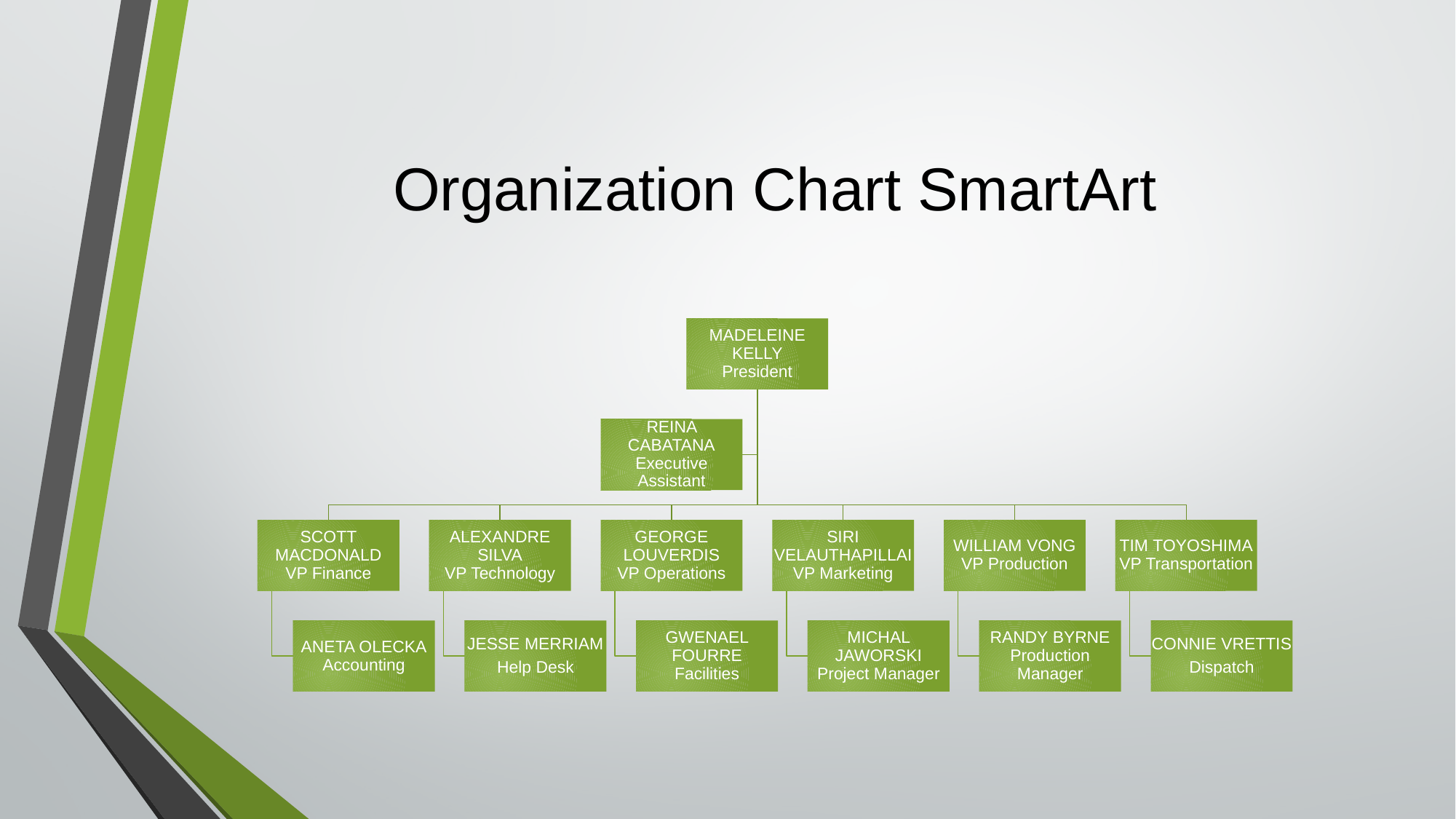

# Organization Chart SmartArt
MADELEINE KELLY
President
SCOTT MACDONALD
VP Finance
ANETA OLECKA
Accounting
ALEXANDRE SILVA
VP Technology
JESSE MERRIAM
Help Desk
GEORGE LOUVERDIS
VP Operations
GWENAEL FOURRE
Facilities
SIRI VELAUTHAPILLAI
VP Marketing
MICHAL JAWORSKI
Project Manager
WILLIAM VONG
VP Production
RANDY BYRNE
Production Manager
TIM TOYOSHIMA
VP Transportation
CONNIE VRETTIS
Dispatch
REINA CABATANA
Executive Assistant